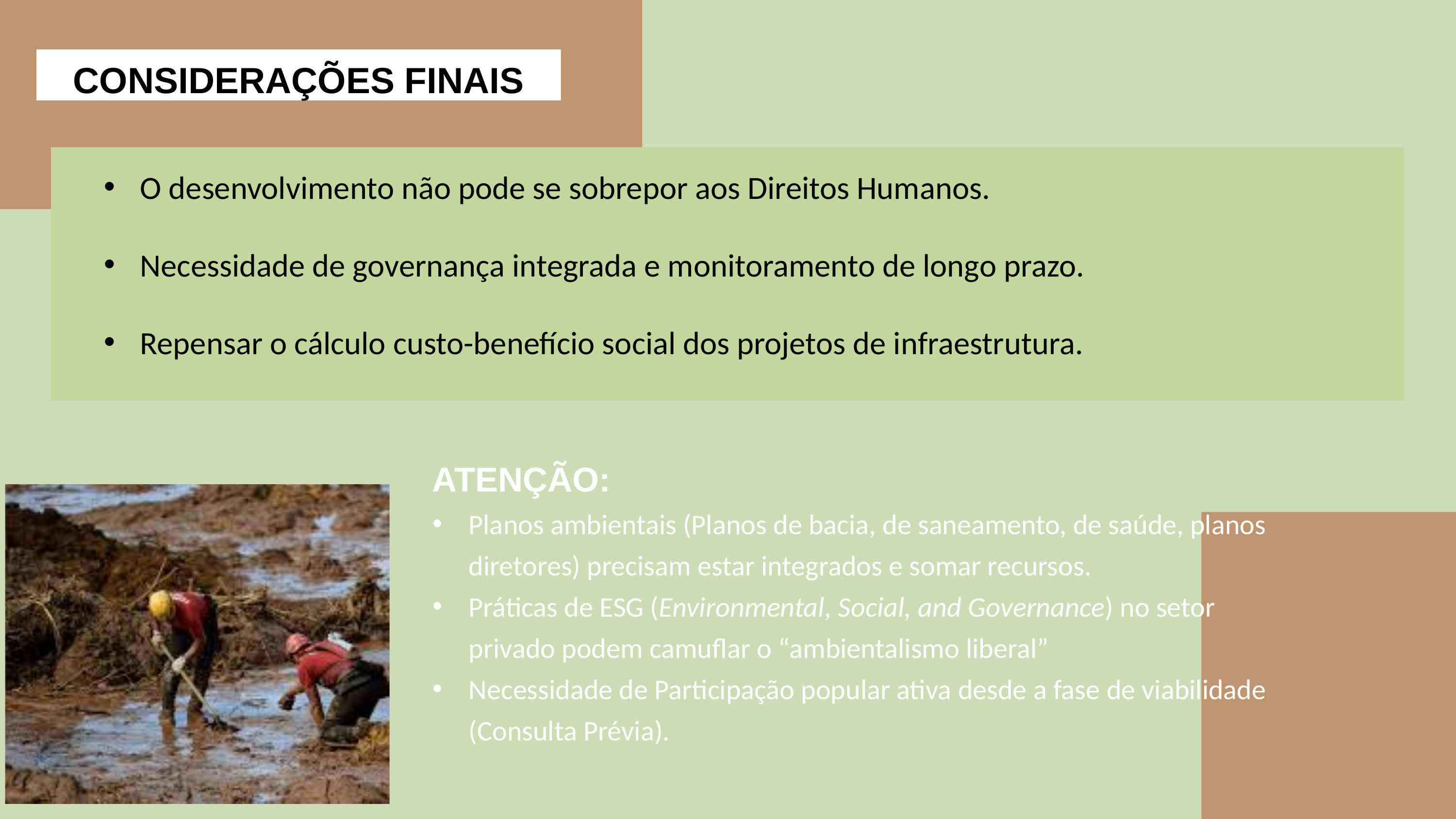

CONSIDERAÇÕES FINAIS

O desenvolvimento não pode se sobrepor aos Direitos Humanos.

Necessidade de governança integrada e monitoramento de longo prazo.

Repensar o cálculo custo-benefício social dos projetos de infraestrutura.

ATENÇÃO:
Planos ambientais (Planos de bacia, de saneamento, de saúde, planos diretores) precisam estar integrados e somar recursos.
Práticas de ESG (Environmental, Social, and Governance) no setor privado podem camuflar o “ambientalismo liberal”
Necessidade de Participação popular ativa desde a fase de viabilidade (Consulta Prévia).